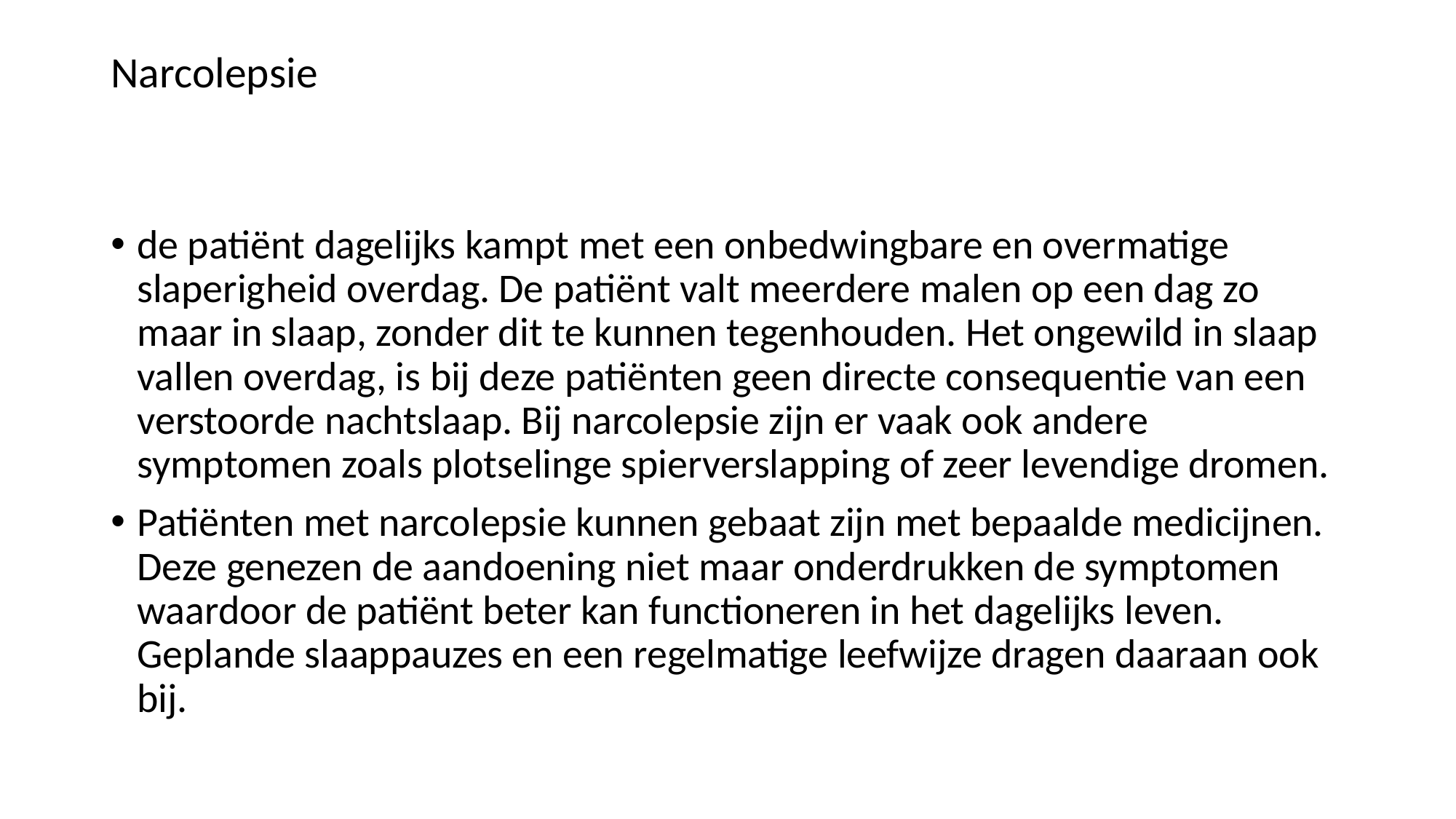

# Narcolepsie
de patiënt dagelijks kampt met een onbedwingbare en overmatige slaperigheid overdag. De patiënt valt meerdere malen op een dag zo maar in slaap, zonder dit te kunnen tegenhouden. Het ongewild in slaap vallen overdag, is bij deze patiënten geen directe consequentie van een verstoorde nachtslaap. Bij narcolepsie zijn er vaak ook andere symptomen zoals plotselinge spierverslapping of zeer levendige dromen.
Patiënten met narcolepsie kunnen gebaat zijn met bepaalde medicijnen. Deze genezen de aandoening niet maar onderdrukken de symptomen waardoor de patiënt beter kan functioneren in het dagelijks leven. Geplande slaappauzes en een regelmatige leefwijze dragen daaraan ook bij.